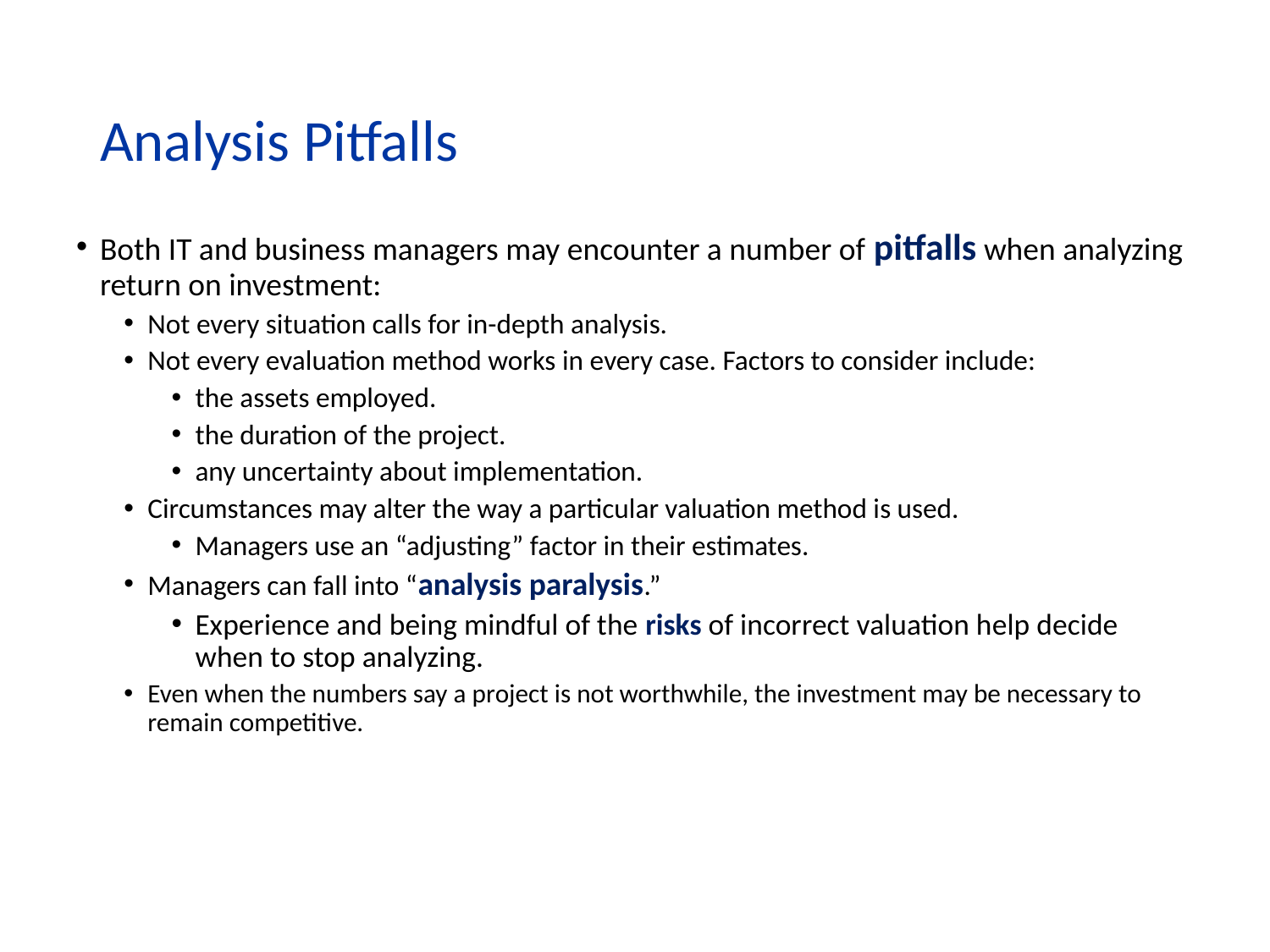

# Analysis Pitfalls
Both IT and business managers may encounter a number of pitfalls when analyzing return on investment:
Not every situation calls for in-depth analysis.
Not every evaluation method works in every case. Factors to consider include:
the assets employed.
the duration of the project.
any uncertainty about implementation.
Circumstances may alter the way a particular valuation method is used.
Managers use an “adjusting” factor in their estimates.
Managers can fall into “analysis paralysis.”
Experience and being mindful of the risks of incorrect valuation help decide when to stop analyzing.
Even when the numbers say a project is not worthwhile, the investment may be necessary to remain competitive.